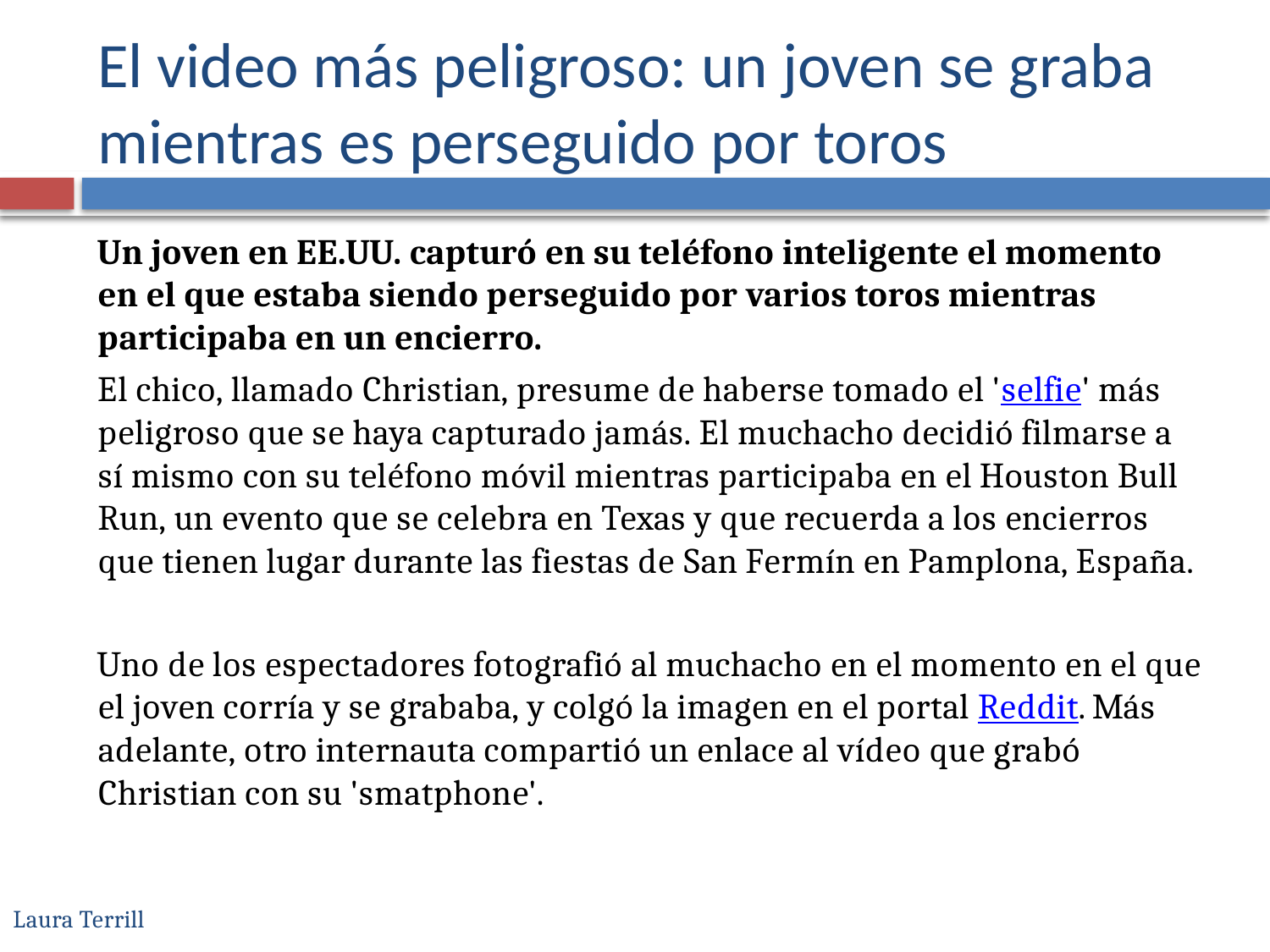

# El video más peligroso: un joven se graba mientras es perseguido por toros
Un joven en EE.UU. capturó en su teléfono inteligente el momento en el que estaba siendo perseguido por varios toros mientras participaba en un encierro.
El chico, llamado Christian, presume de haberse tomado el 'selfie' más peligroso que se haya capturado jamás. El muchacho decidió filmarse a sí mismo con su teléfono móvil mientras participaba en el Houston Bull Run, un evento que se celebra en Texas y que recuerda a los encierros que tienen lugar durante las fiestas de San Fermín en Pamplona, España.

Uno de los espectadores fotografió al muchacho en el momento en el que el joven corría y se grababa, y colgó la imagen en el portal Reddit. Más adelante, otro internauta compartió un enlace al vídeo que grabó Christian con su 'smatphone'.

Laura Terrill